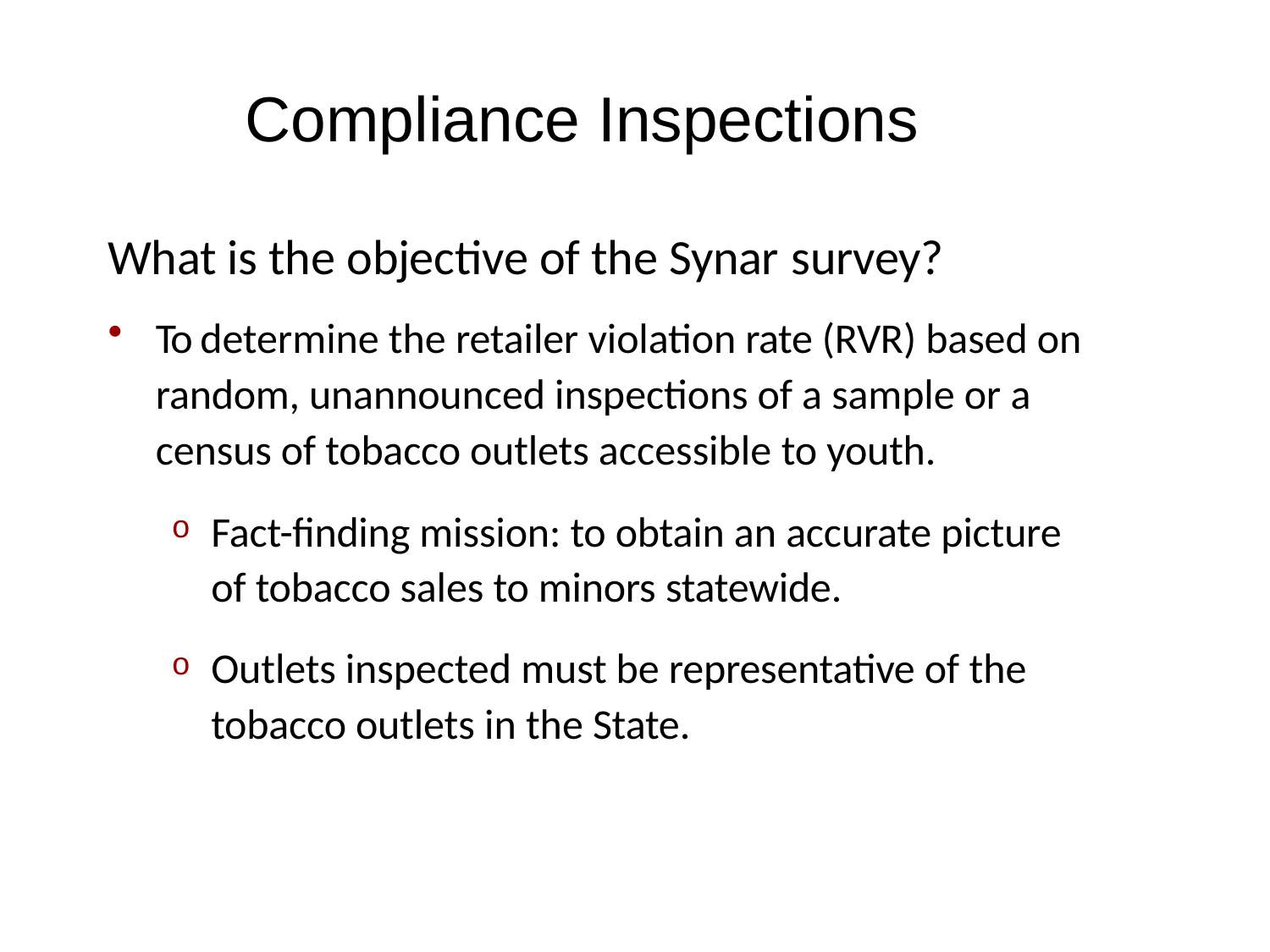

# Compliance Inspections
What is the objective of the Synar survey?
To determine the retailer violation rate (RVR) based on  random, unannounced inspections of a sample or a  census of tobacco outlets accessible to youth.
Fact-finding mission: to obtain an accurate picture
of tobacco sales to minors statewide.
Outlets inspected must be representative of the
tobacco outlets in the State.
27